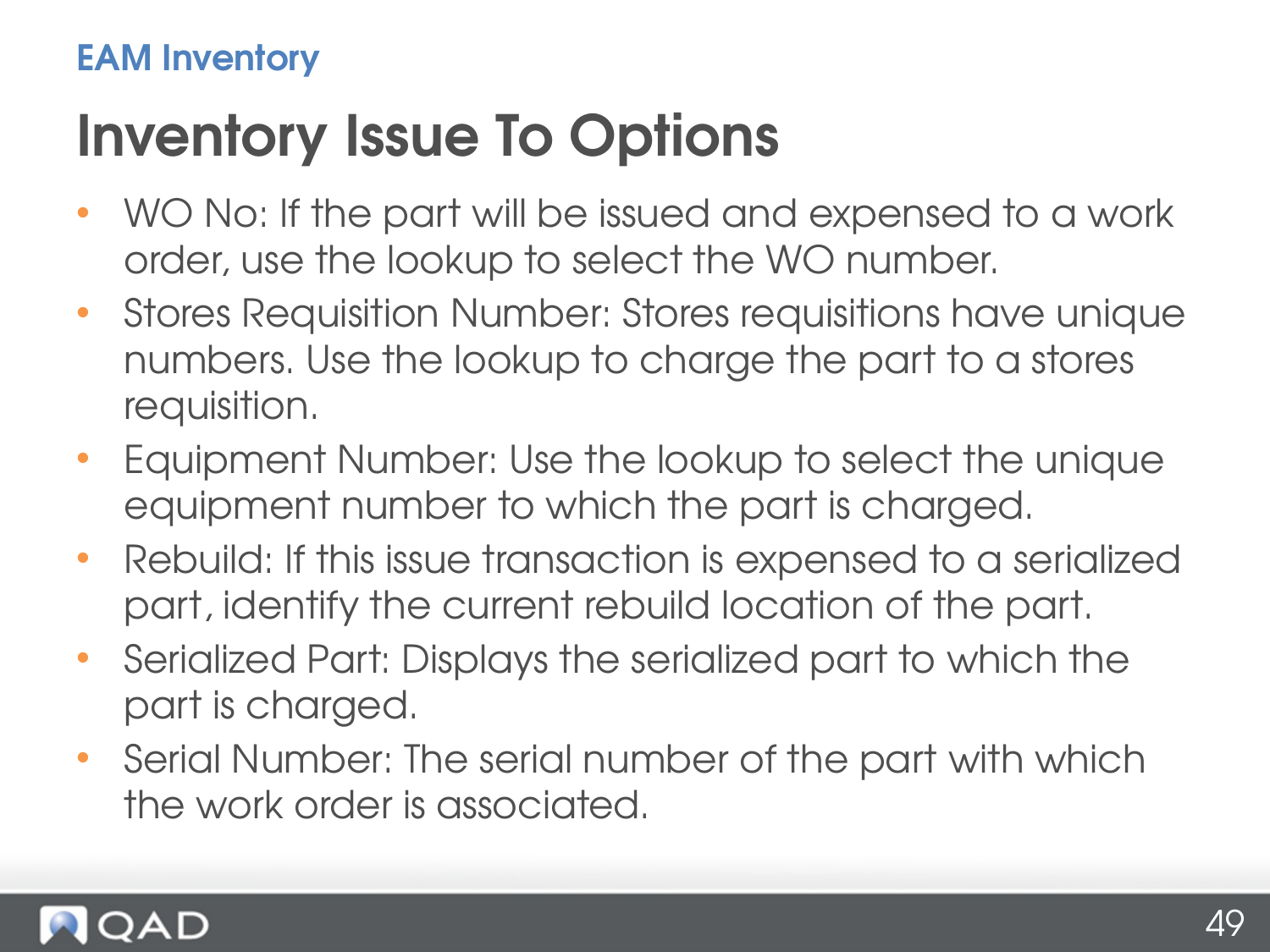

EAM Inventory
# Inventory Issue To Options
WO No: If the part will be issued and expensed to a work order, use the lookup to select the WO number.
Stores Requisition Number: Stores requisitions have unique numbers. Use the lookup to charge the part to a stores requisition.
Equipment Number: Use the lookup to select the unique equipment number to which the part is charged.
Rebuild: If this issue transaction is expensed to a serialized part, identify the current rebuild location of the part.
Serialized Part: Displays the serialized part to which the part is charged.
Serial Number: The serial number of the part with which the work order is associated.

49